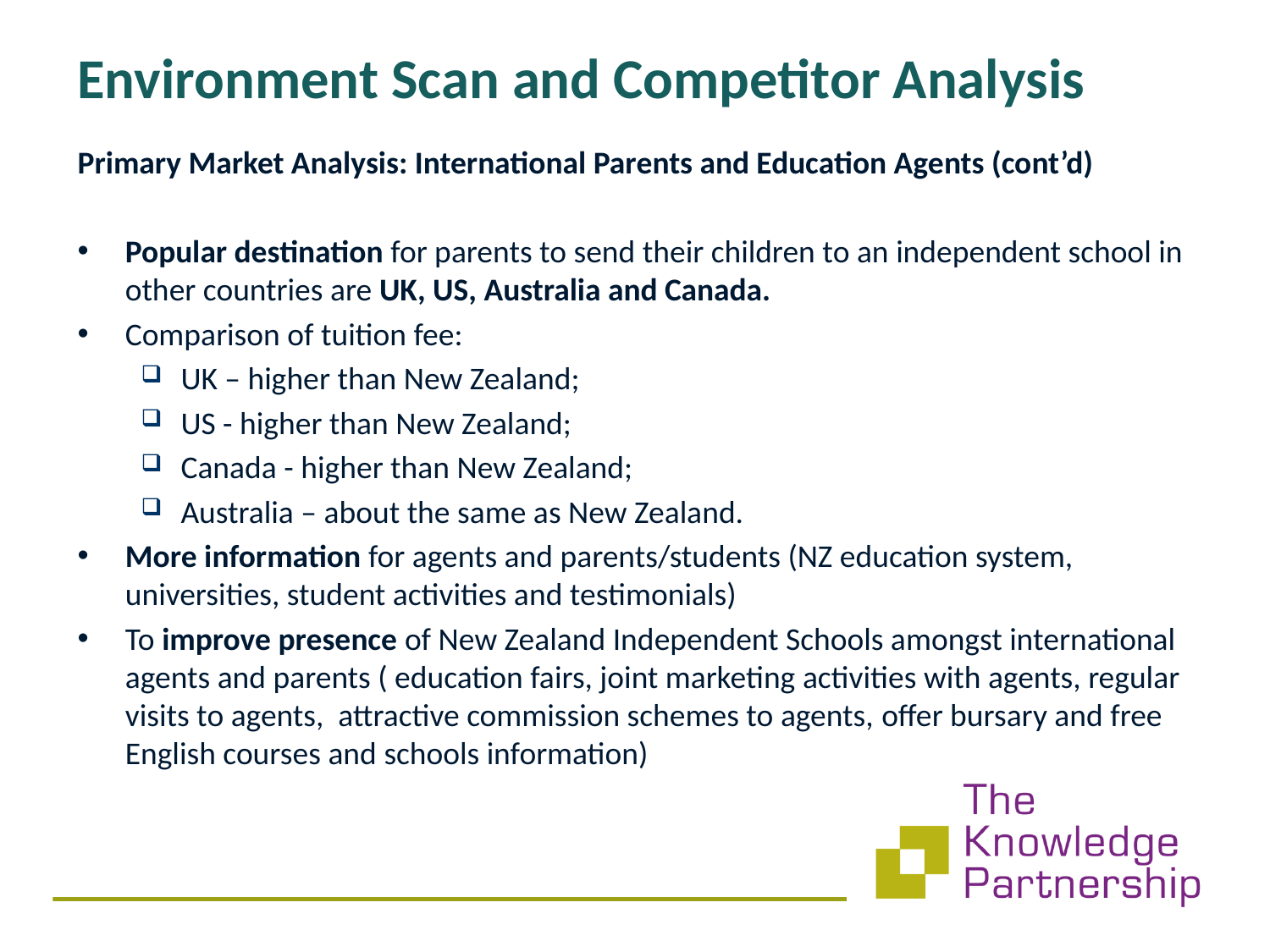

Environment Scan and Competitor Analysis
Primary Market Analysis: International Parents and Education Agents (cont’d)

Popular destination for parents to send their children to an independent school in other countries are UK, US, Australia and Canada.
Comparison of tuition fee:
UK – higher than New Zealand;
US - higher than New Zealand;
Canada - higher than New Zealand;
Australia – about the same as New Zealand.
More information for agents and parents/students (NZ education system, universities, student activities and testimonials)
To improve presence of New Zealand Independent Schools amongst international agents and parents ( education fairs, joint marketing activities with agents, regular visits to agents,  attractive commission schemes to agents, offer bursary and free English courses and schools information)